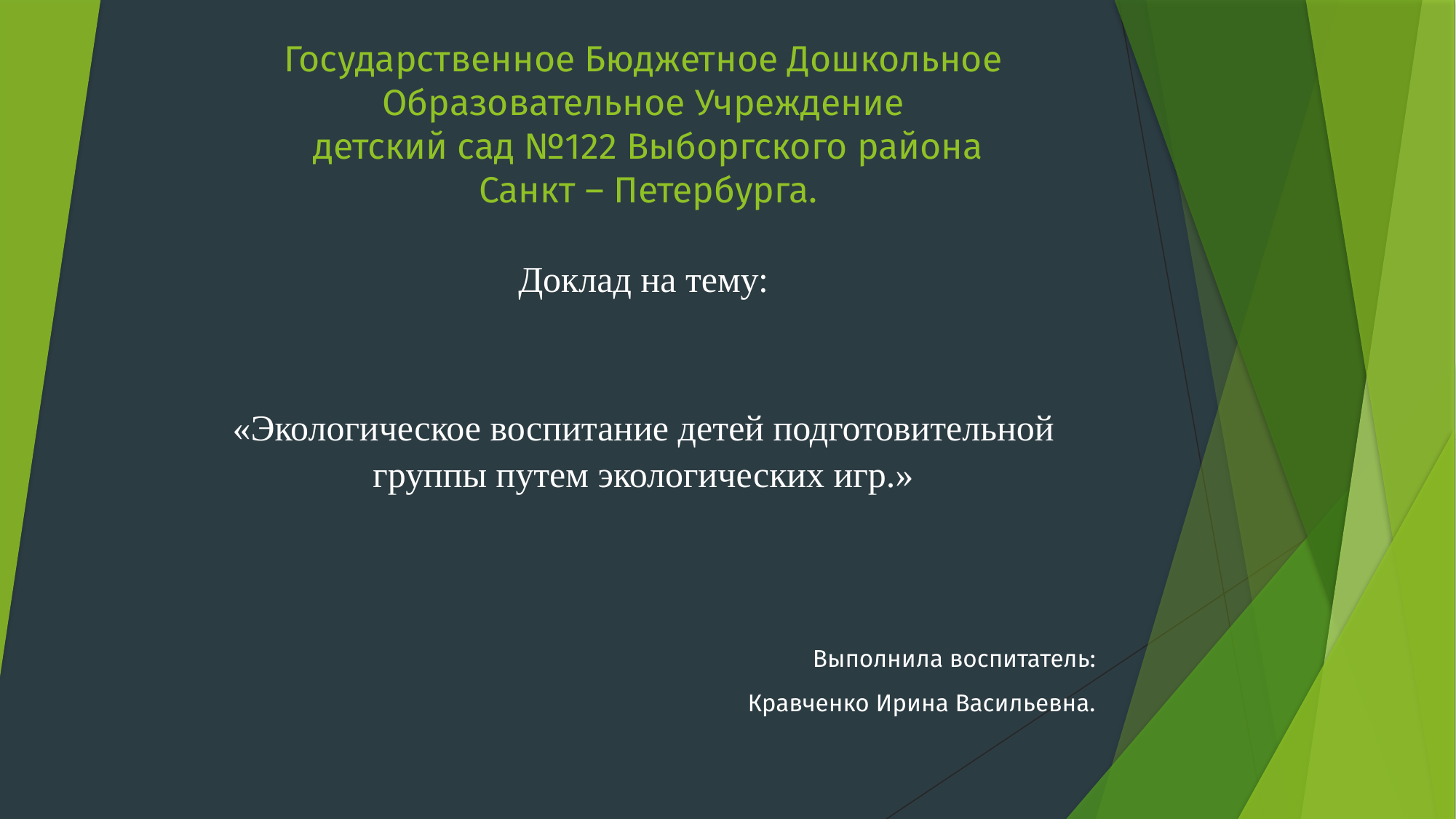

# Государственное Бюджетное Дошкольное Образовательное Учреждение детский сад №122 Выборгского района Санкт – Петербурга.
Доклад на тему:

«Экологическое воспитание детей подготовительной группы путем экологических игр.»

Выполнила воспитатель:
 Кравченко Ирина Васильевна.